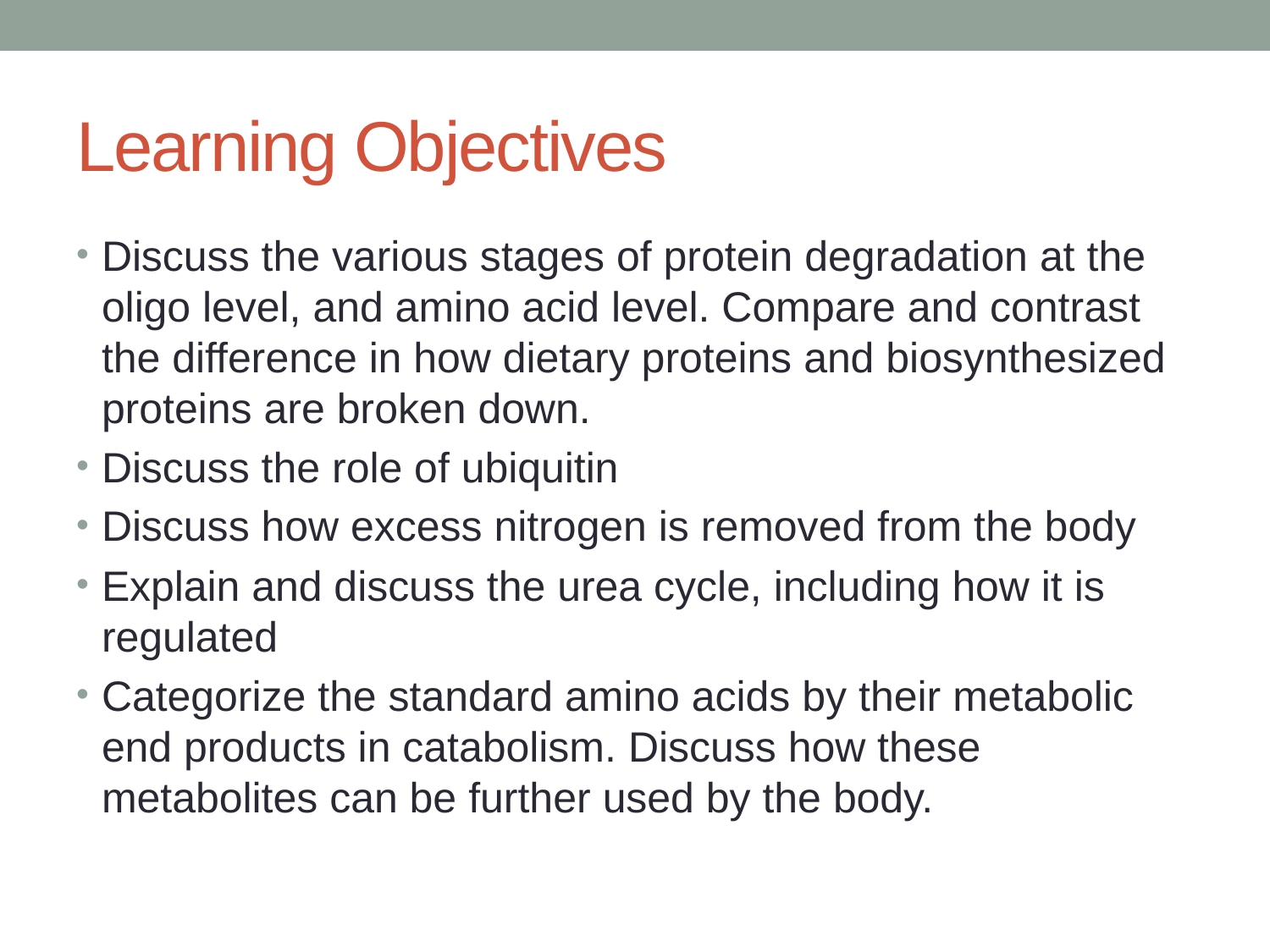

# Learning Objectives
Discuss the various stages of protein degradation at the oligo level, and amino acid level. Compare and contrast the difference in how dietary proteins and biosynthesized proteins are broken down.
Discuss the role of ubiquitin
Discuss how excess nitrogen is removed from the body
Explain and discuss the urea cycle, including how it is regulated
Categorize the standard amino acids by their metabolic end products in catabolism. Discuss how these metabolites can be further used by the body.